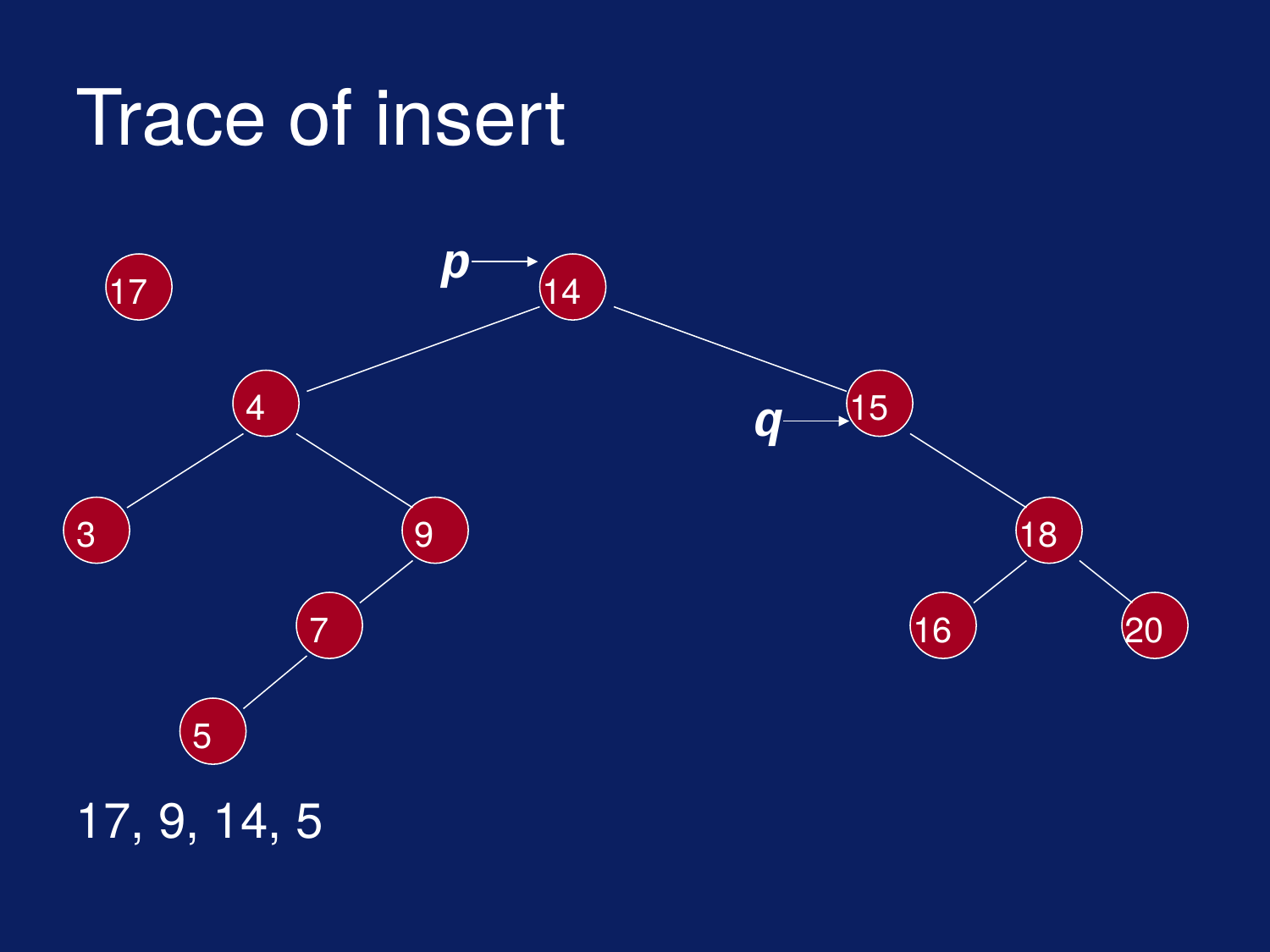

# Trace of insert
p

17

14

4

15
q

3

9

18

7

16

20

5
17, 9, 14, 5